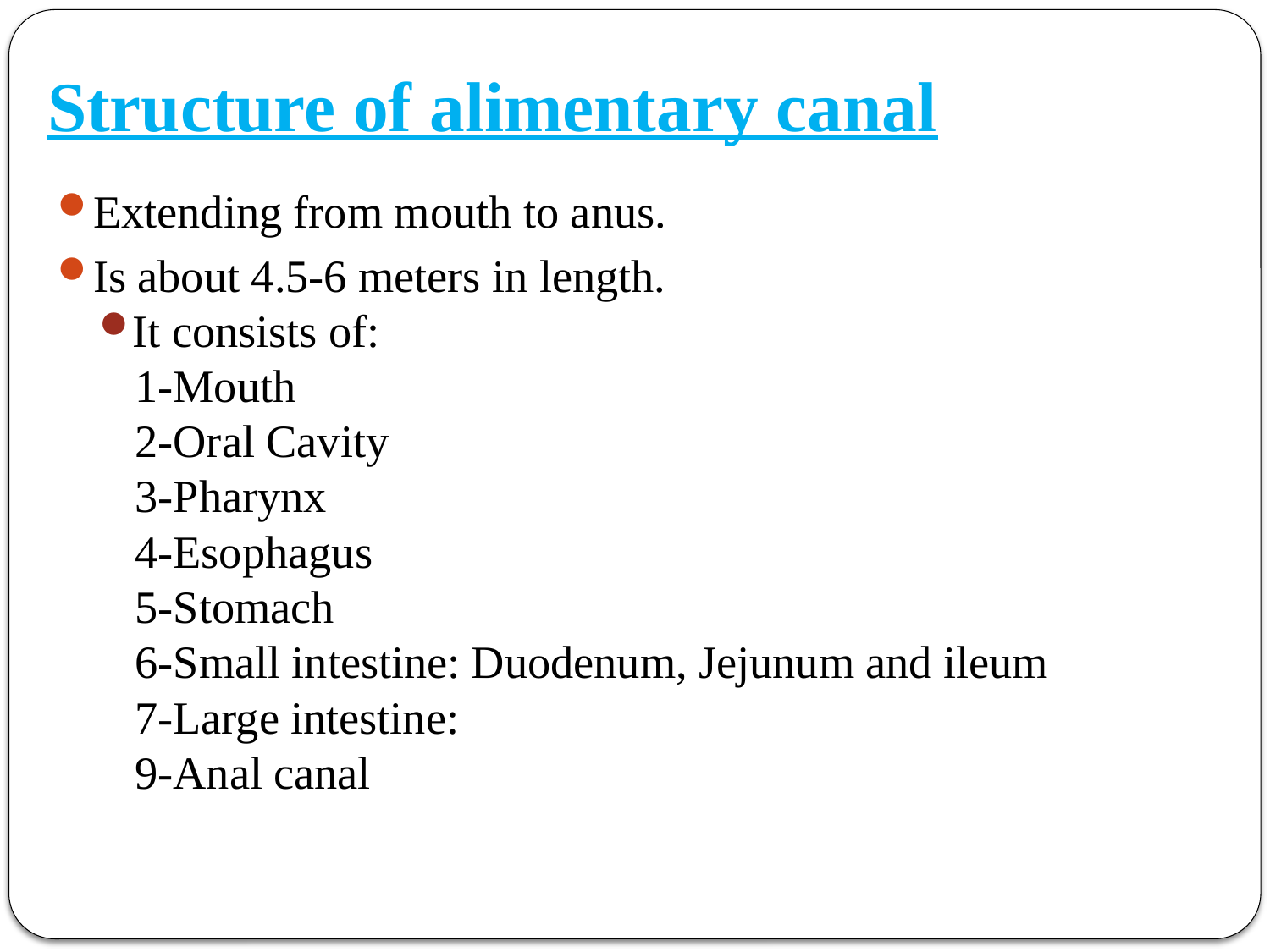

# Structure of alimentary canal
Extending from mouth to anus.
Is about 4.5-6 meters in length.
It consists of:
1-Mouth
2-Oral Cavity
3-Pharynx
4-Esophagus
5-Stomach
6-Small intestine: Duodenum, Jejunum and ileum
7-Large intestine:
9-Anal canal